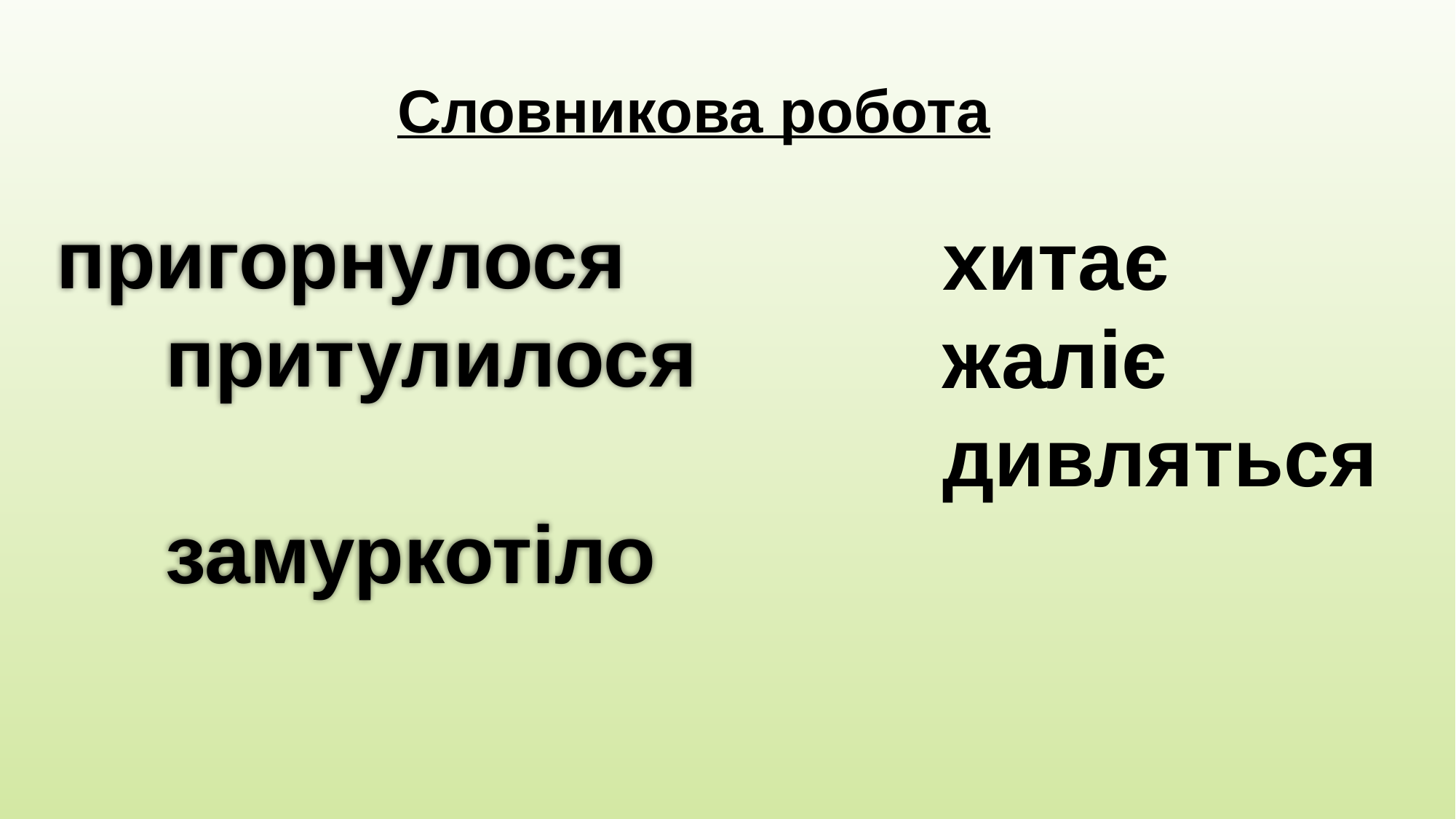

Словникова робота
хитає
жаліє
дивляться
# нявчить пригорнулося		притулилося замуркотіло